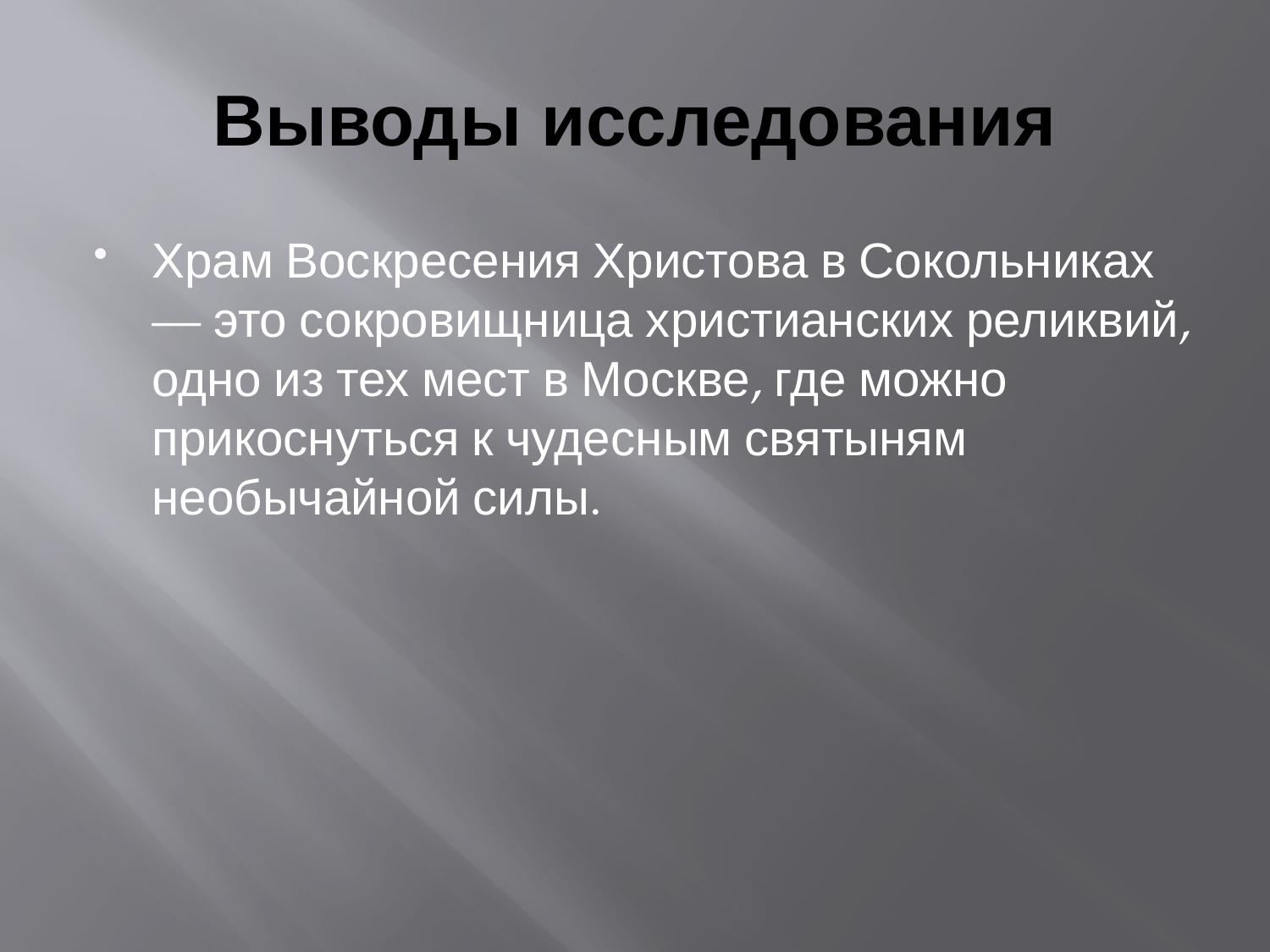

# Выводы исследования
Храм Воскресения Христова в Сокольниках — это сокровищница христианских реликвий, одно из тех мест в Москве, где можно прикоснуться к чудесным святыням необычайной силы.